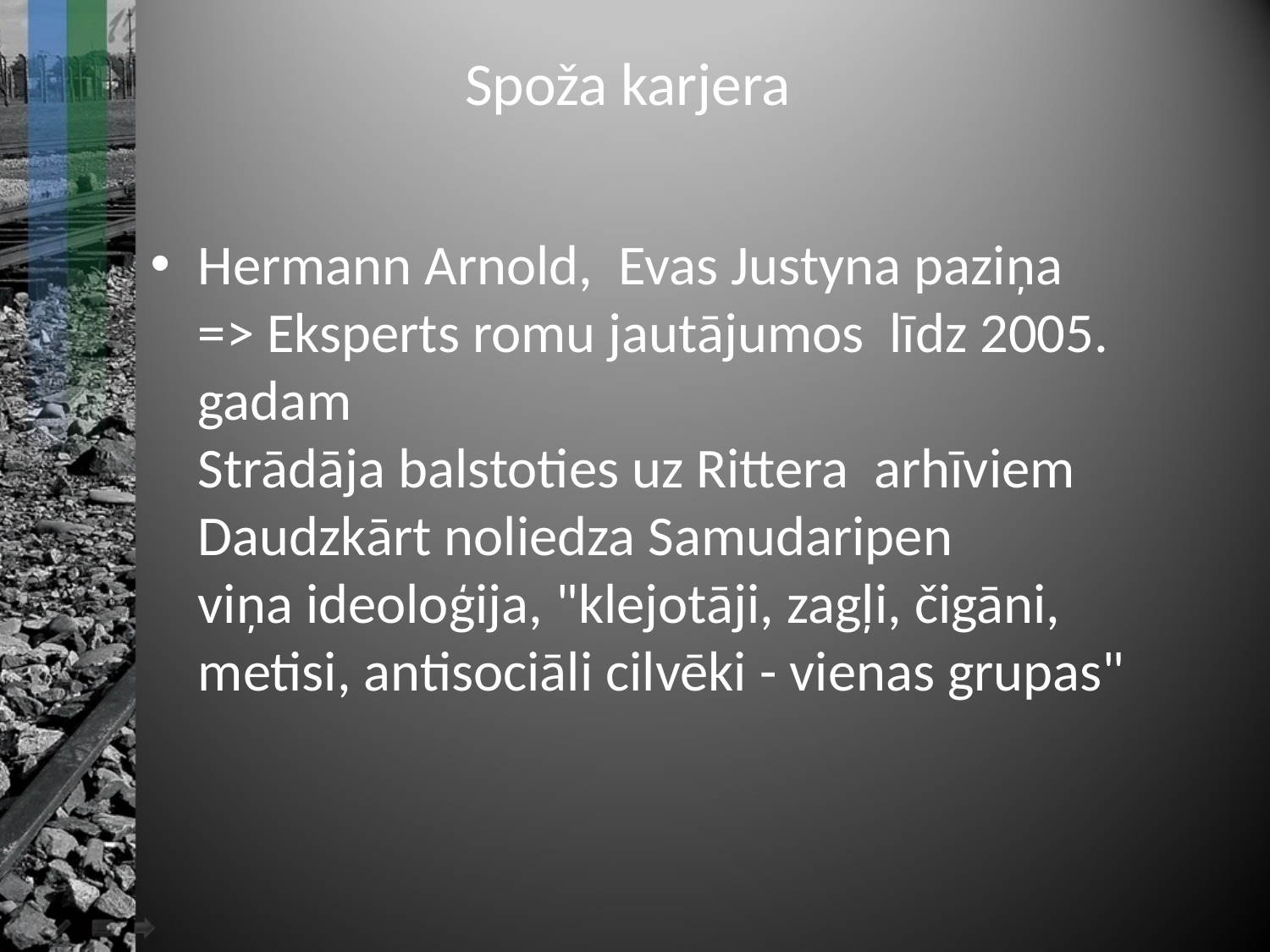

# Spoža karjera
Hermann Arnold,  Evas Justyna paziņa
=> Eksperts romu jautājumos  līdz 2005. gadam
Strādāja balstoties uz Rittera  arhīviem
Daudzkārt noliedza Samudaripen
viņa ideoloģija, "klejotāji, zagļi, čigāni, metisi, antisociāli cilvēki - vienas grupas"